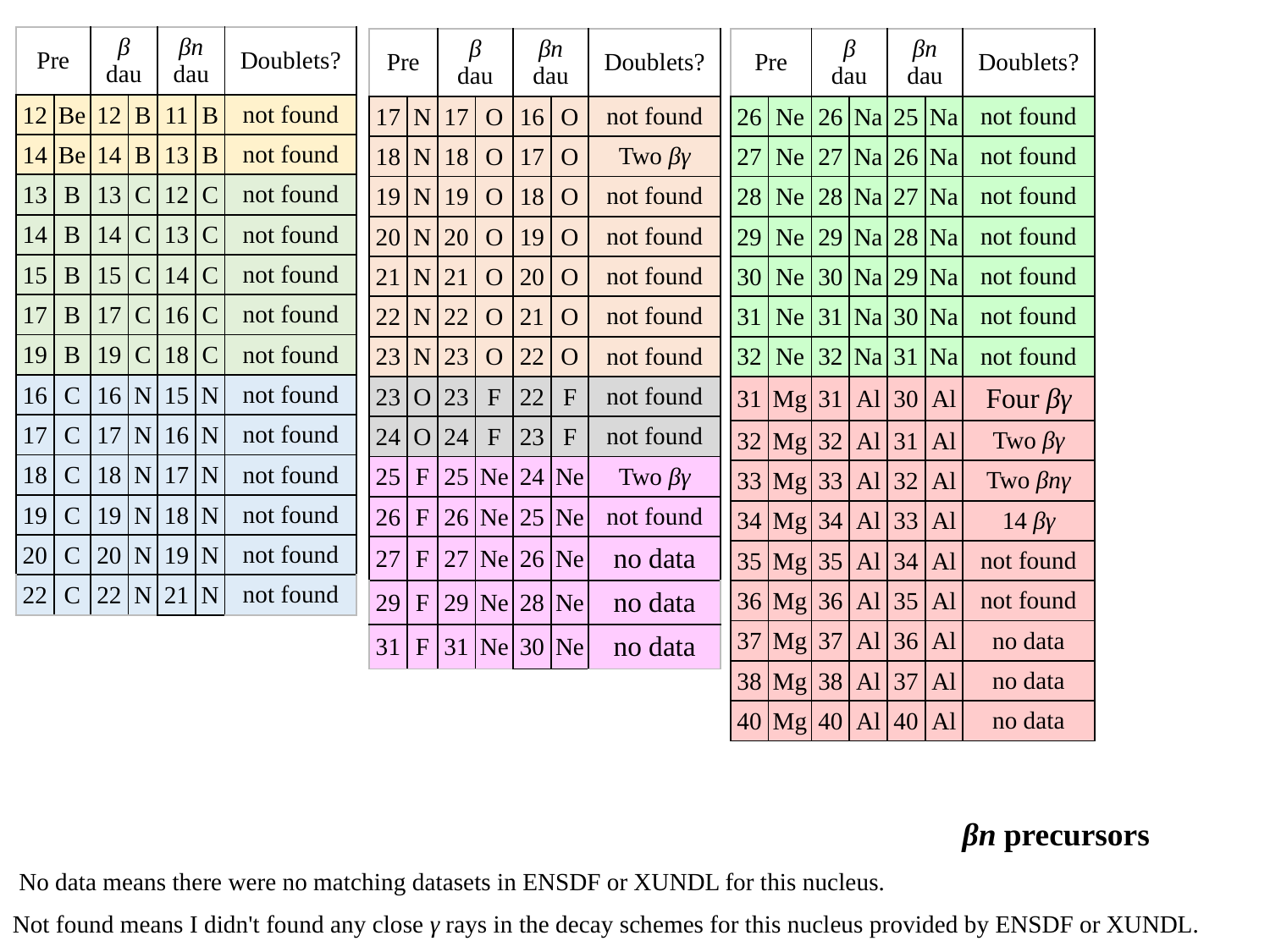

| Pre |  | β dau |  | βn dau |  | Doublets? |
| --- | --- | --- | --- | --- | --- | --- |
| 12 | Be | 12 | B | 11 | B | not found |
| 14 | Be | 14 | B | 13 | B | not found |
| 13 | B | 13 | C | 12 | C | not found |
| 14 | B | 14 | C | 13 | C | not found |
| 15 | B | 15 | C | 14 | C | not found |
| 17 | B | 17 | C | 16 | C | not found |
| 19 | B | 19 | C | 18 | C | not found |
| 16 | C | 16 | N | 15 | N | not found |
| 17 | C | 17 | N | 16 | N | not found |
| 18 | C | 18 | N | 17 | N | not found |
| 19 | C | 19 | N | 18 | N | not found |
| 20 | C | 20 | N | 19 | N | not found |
| 22 | C | 22 | N | 21 | N | not found |
| Pre |  | β dau |  | βn dau |  | Doublets? |
| --- | --- | --- | --- | --- | --- | --- |
| 17 | N | 17 | O | 16 | O | not found |
| 18 | N | 18 | O | 17 | O | Two βγ |
| 19 | N | 19 | O | 18 | O | not found |
| 20 | N | 20 | O | 19 | O | not found |
| 21 | N | 21 | O | 20 | O | not found |
| 22 | N | 22 | O | 21 | O | not found |
| 23 | N | 23 | O | 22 | O | not found |
| 23 | O | 23 | F | 22 | F | not found |
| 24 | O | 24 | F | 23 | F | not found |
| 25 | F | 25 | Ne | 24 | Ne | Two βγ |
| 26 | F | 26 | Ne | 25 | Ne | not found |
| 27 | F | 27 | Ne | 26 | Ne | no data |
| 29 | F | 29 | Ne | 28 | Ne | no data |
| 31 | F | 31 | Ne | 30 | Ne | no data |
| Pre |  | β dau |  | βn dau |  | Doublets? |
| --- | --- | --- | --- | --- | --- | --- |
| 26 | Ne | 26 | Na | 25 | Na | not found |
| 27 | Ne | 27 | Na | 26 | Na | not found |
| 28 | Ne | 28 | Na | 27 | Na | not found |
| 29 | Ne | 29 | Na | 28 | Na | not found |
| 30 | Ne | 30 | Na | 29 | Na | not found |
| 31 | Ne | 31 | Na | 30 | Na | not found |
| 32 | Ne | 32 | Na | 31 | Na | not found |
| 31 | Mg | 31 | Al | 30 | Al | Four βγ |
| 32 | Mg | 32 | Al | 31 | Al | Two βγ |
| 33 | Mg | 33 | Al | 32 | Al | Two βnγ |
| 34 | Mg | 34 | Al | 33 | Al | 14 βγ |
| 35 | Mg | 35 | Al | 34 | Al | not found |
| 36 | Mg | 36 | Al | 35 | Al | not found |
| 37 | Mg | 37 | Al | 36 | Al | no data |
| 38 | Mg | 38 | Al | 37 | Al | no data |
| 40 | Mg | 40 | Al | 40 | Al | no data |
βn precursors
No data means there were no matching datasets in ENSDF or XUNDL for this nucleus.
Not found means I didn't found any close γ rays in the decay schemes for this nucleus provided by ENSDF or XUNDL.